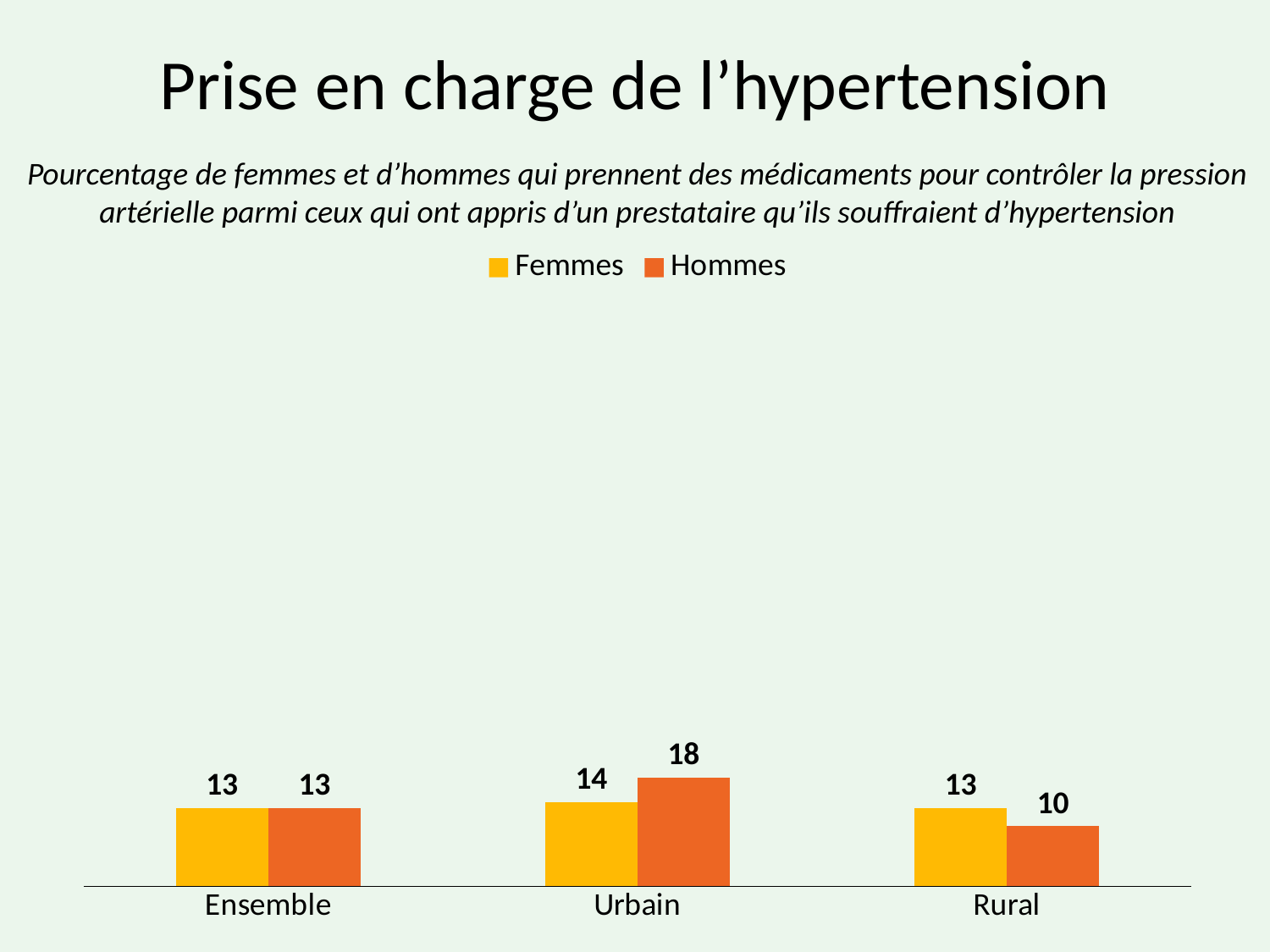

# Prise en charge de l’hypertension
Pourcentage de femmes et d’hommes qui prennent des médicaments pour contrôler la pression artérielle parmi ceux qui ont appris d’un prestataire qu’ils souffraient d’hypertension

### Chart

| Category | Femmes | Hommes |
|---|---|---|
| Ensemble | 13.0 | 13.0 |
| Urbain | 14.0 | 18.0 |
| Rural | 13.0 | 10.0 |